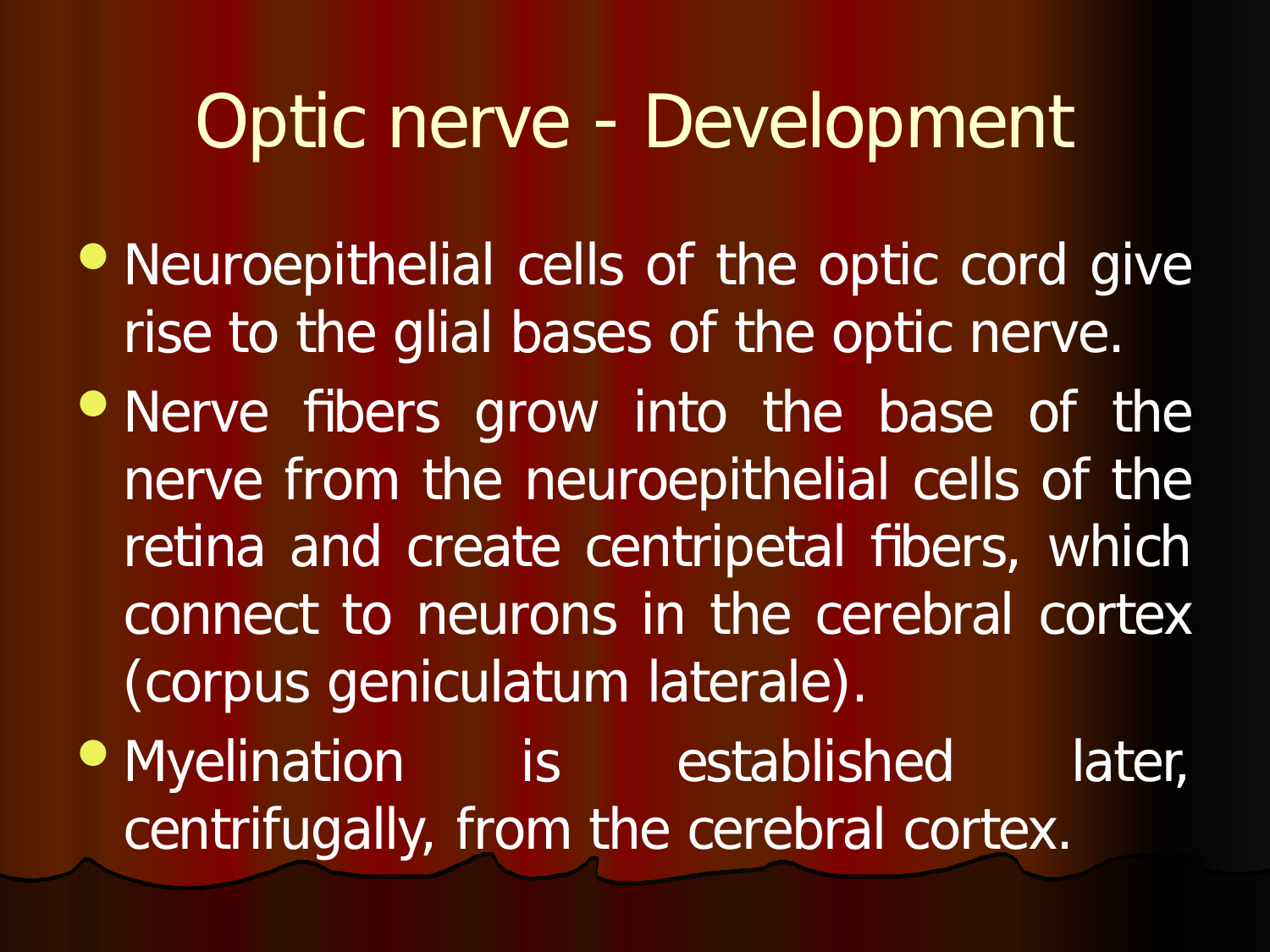

# Optic nerve - Development
Neuroepithelial cells of the optic cord give rise to the glial bases of the optic nerve.
Nerve fibers grow into the base of the nerve from the neuroepithelial cells of the retina and create centripetal fibers, which connect to neurons in the cerebral cortex (corpus geniculatum laterale).
Myelination is established later, centrifugally, from the cerebral cortex.